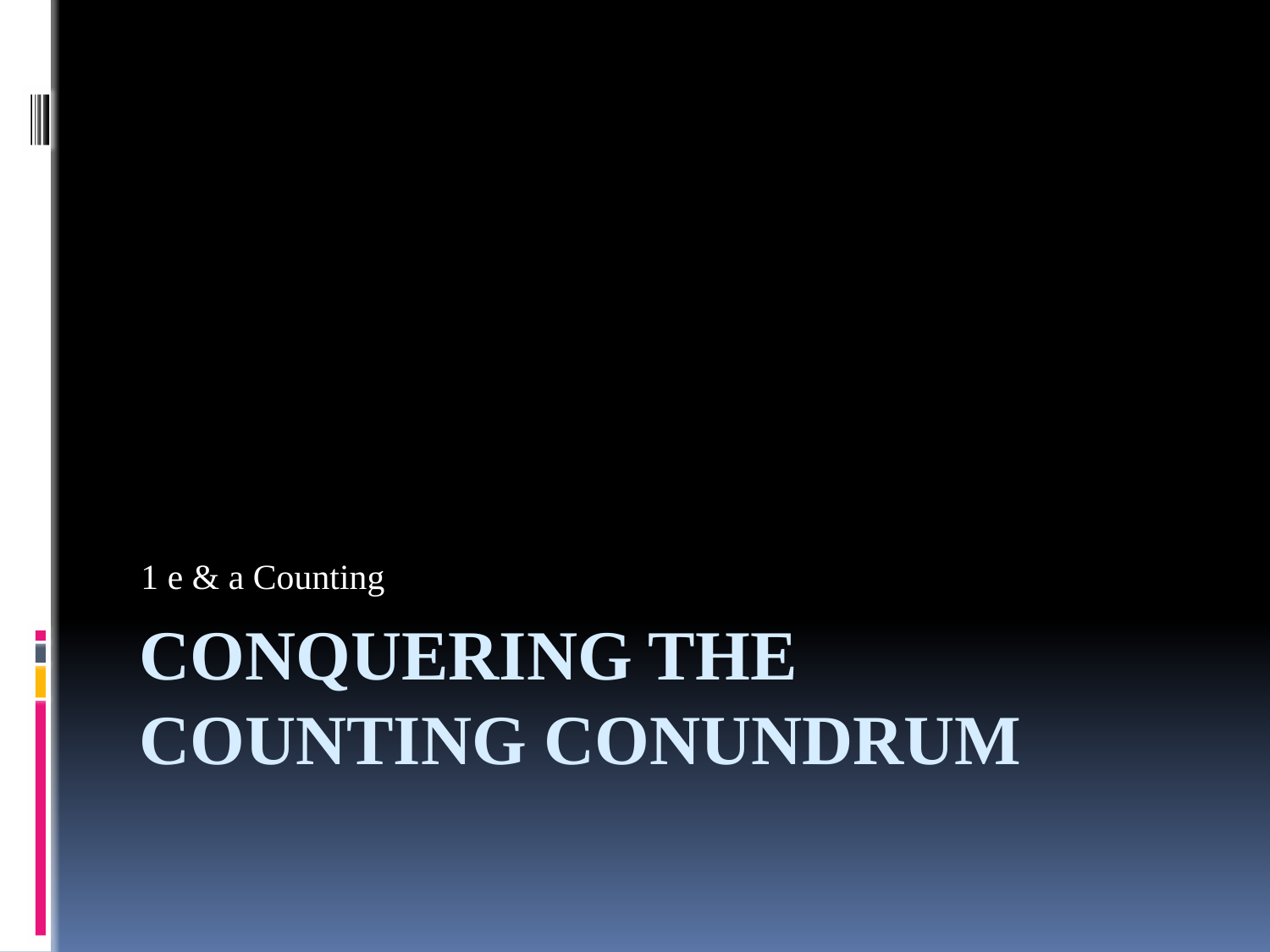

1 e & a Counting
# Conquering the Counting Conundrum